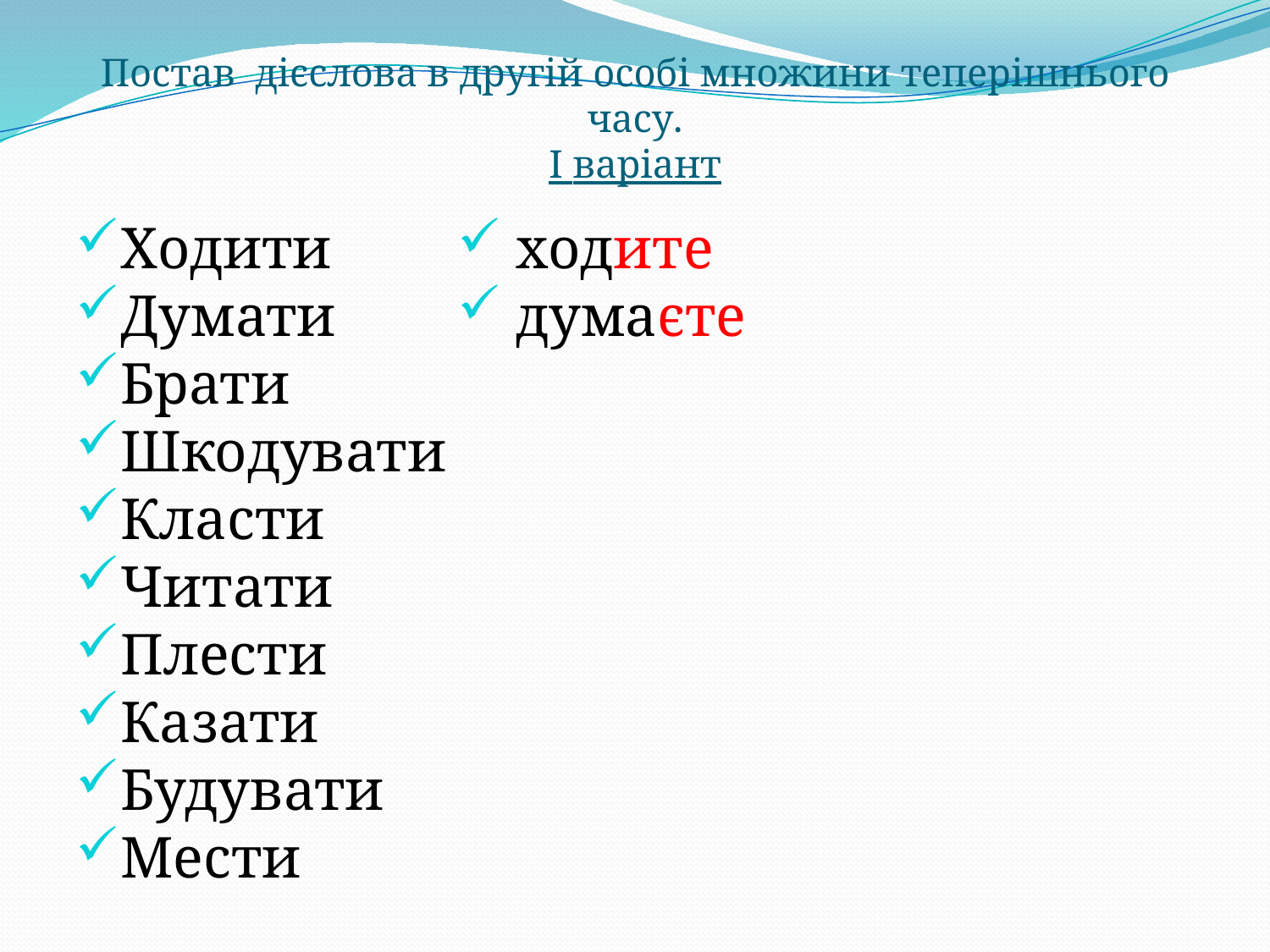

# Постав  дієслова в другій особі множини теперішнього часу. І варіант
Ходити
Думати
Брати
Шкодувати
Класти
Читати
Плести
Казати
Будувати
Мести

 ходите
 думаєте